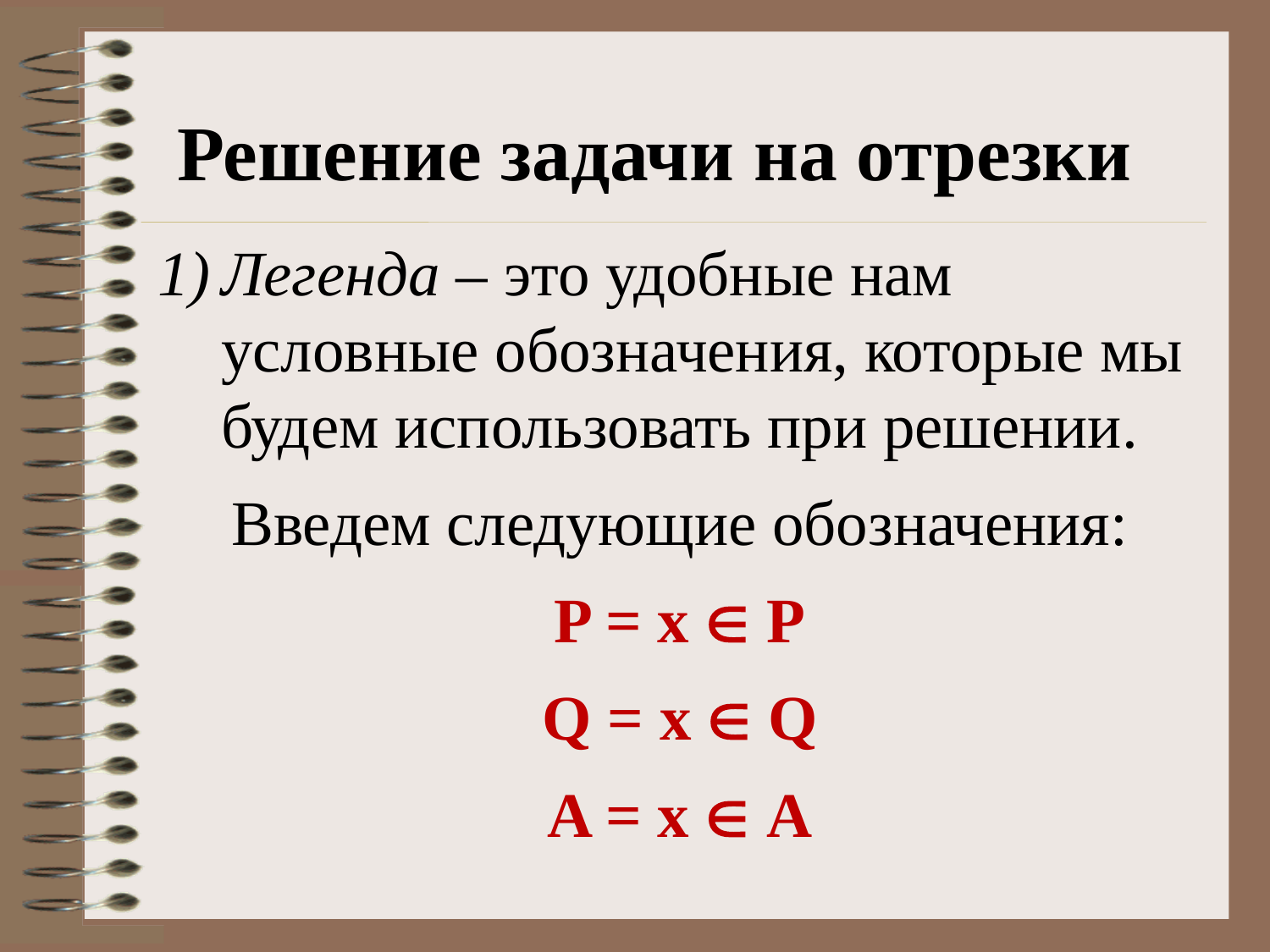

Решение задачи на отрезки
Легенда – это удобные нам условные обозначения, которые мы будем использовать при решении.
Введем следующие обозначения:
P = x ∈ P
Q = x ∈ Q
A = x ∈ A